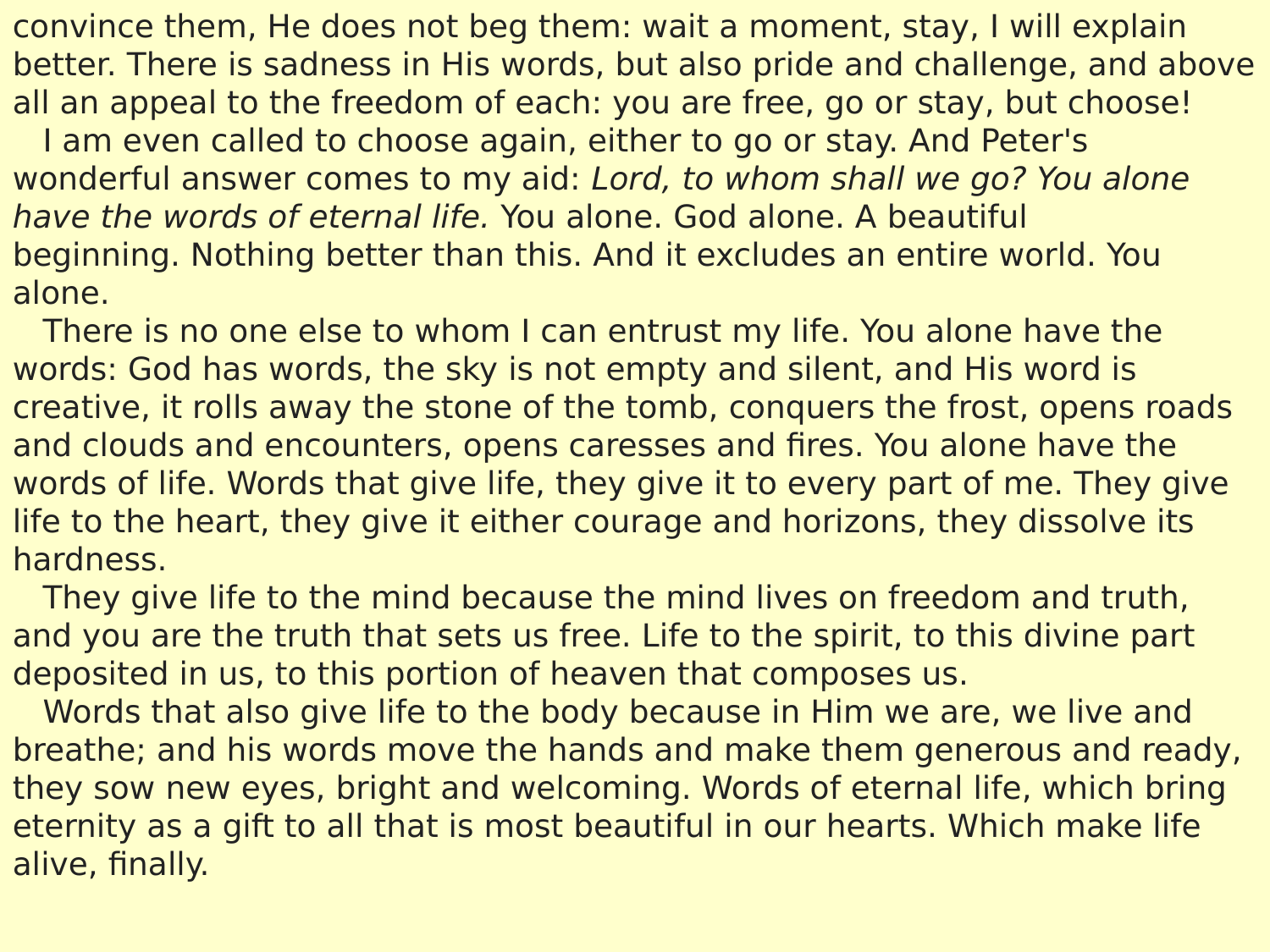

convince them, He does not beg them: wait a moment, stay, I will explain better. There is sadness in His words, but also pride and challenge, and above all an appeal to the freedom of each: you are free, go or stay, but choose!
   I am even called to choose again, either to go or stay. And Peter's wonderful answer comes to my aid: Lord, to whom shall we go? You alone have the words of eternal life. You alone. God alone. A beautiful beginning. Nothing better than this. And it excludes an entire world. You alone.
   There is no one else to whom I can entrust my life. You alone have the words: God has words, the sky is not empty and silent, and His word is creative, it rolls away the stone of the tomb, conquers the frost, opens roads and clouds and encounters, opens caresses and fires. You alone have the words of life. Words that give life, they give it to every part of me. They give life to the heart, they give it either courage and horizons, they dissolve its hardness.
   They give life to the mind because the mind lives on freedom and truth, and you are the truth that sets us free. Life to the spirit, to this divine part deposited in us, to this portion of heaven that composes us.
   Words that also give life to the body because in Him we are, we live and breathe; and his words move the hands and make them generous and ready, they sow new eyes, bright and welcoming. Words of eternal life, which bring eternity as a gift to all that is most beautiful in our hearts. Which make life alive, finally.